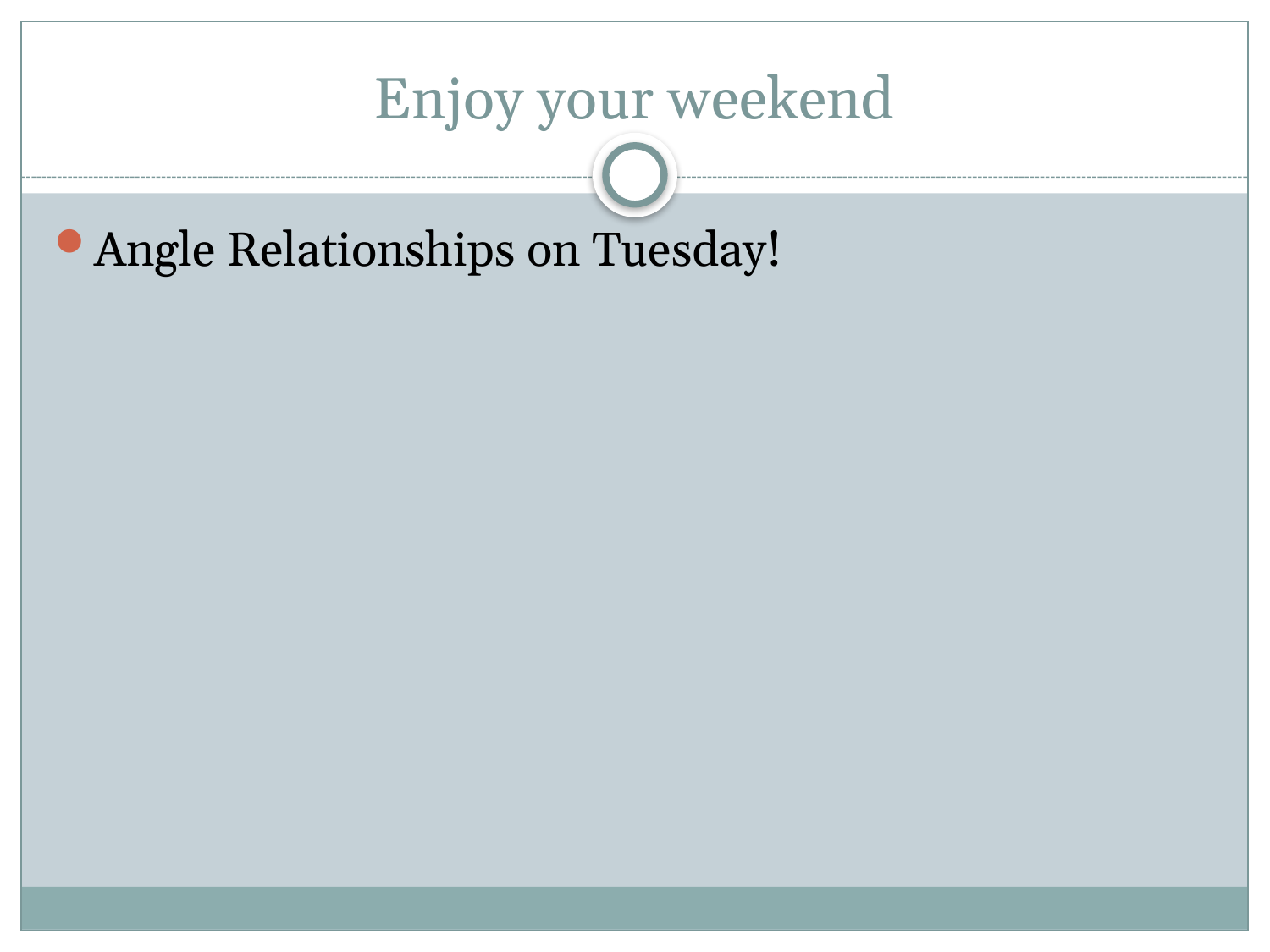

# Enjoy your weekend
Angle Relationships on Tuesday!